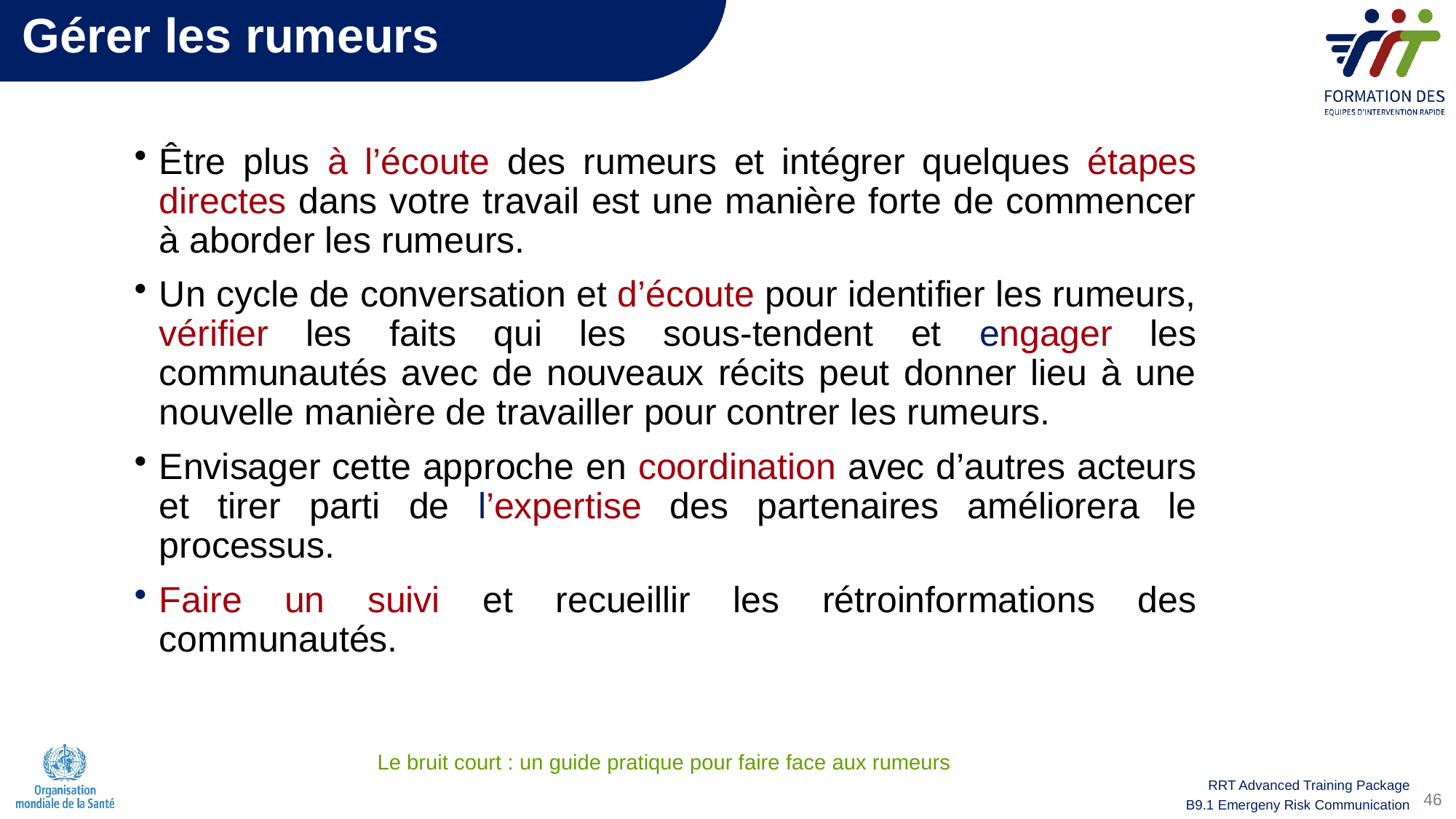

Gérer les rumeurs
Être plus à l’écoute des rumeurs et intégrer quelques étapes directes dans votre travail est une manière forte de commencer à aborder les rumeurs.
Un cycle de conversation et d’écoute pour identifier les rumeurs, vérifier les faits qui les sous-tendent et engager les communautés avec de nouveaux récits peut donner lieu à une nouvelle manière de travailler pour contrer les rumeurs.
Envisager cette approche en coordination avec d’autres acteurs et tirer parti de l’expertise des partenaires améliorera le processus.
Faire un suivi et recueillir les rétroinformations des communautés.
Le bruit court : un guide pratique pour faire face aux rumeurs